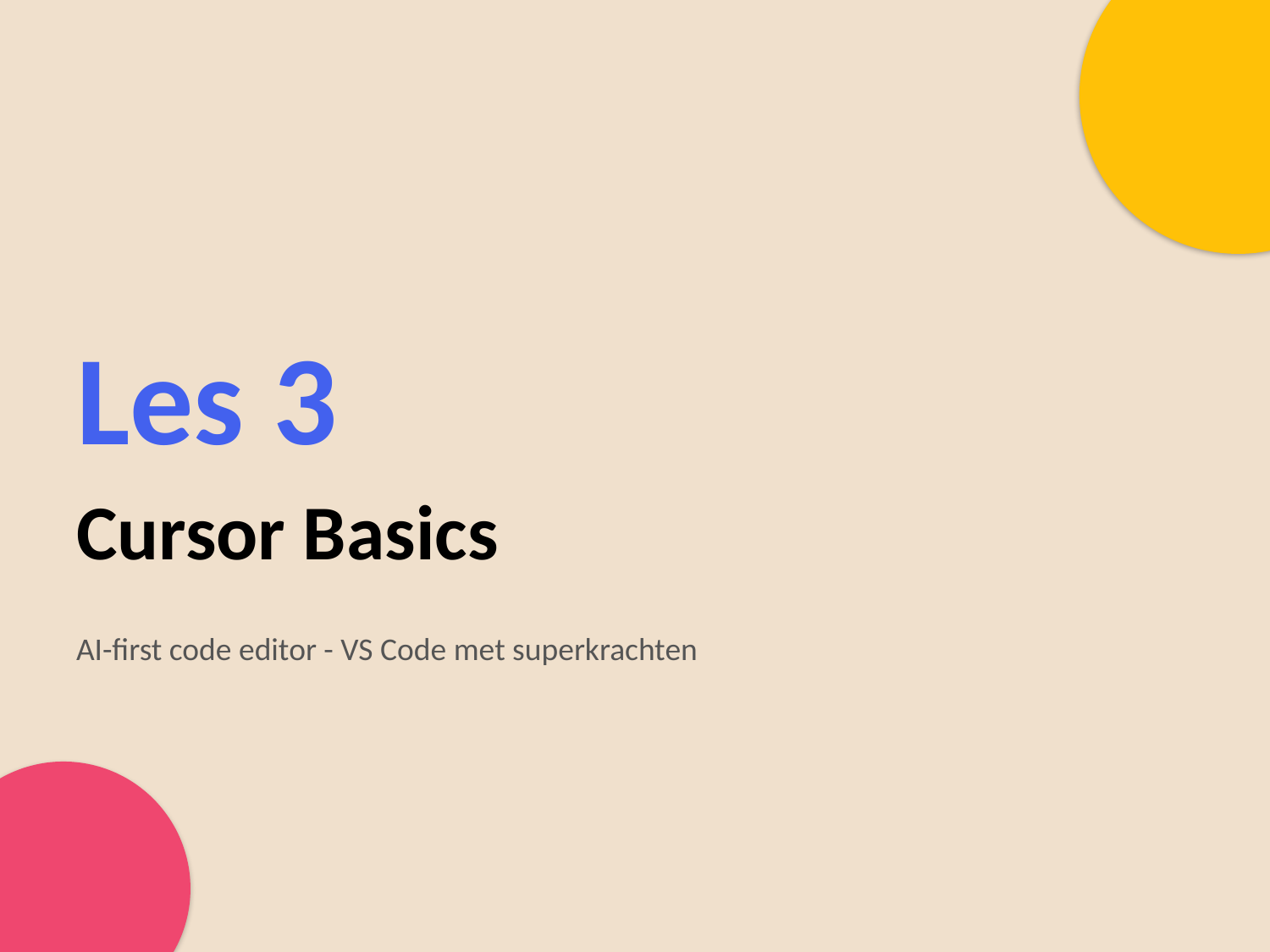

Les 3
Cursor Basics
AI-first code editor - VS Code met superkrachten